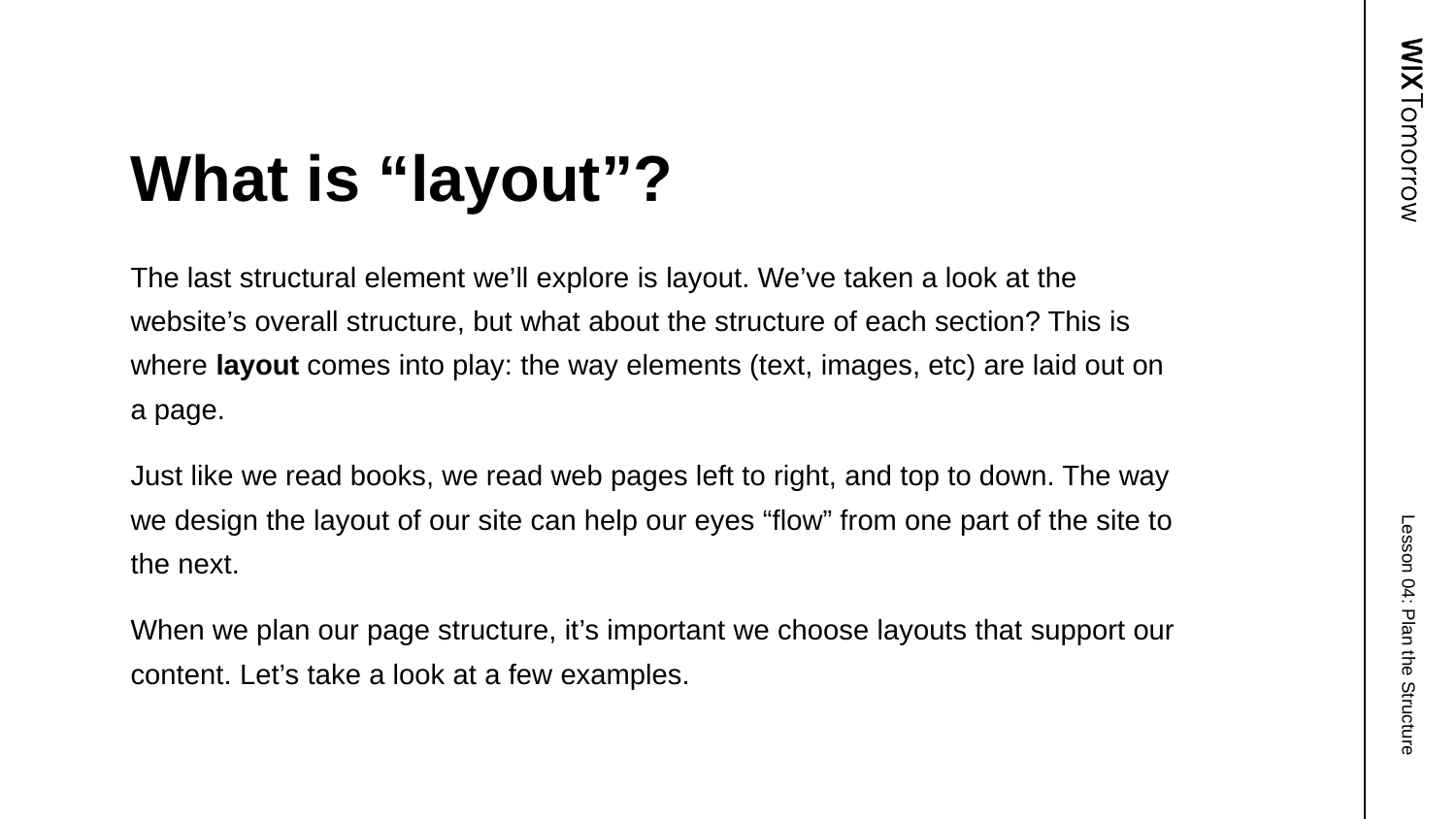

# What is “layout”?
The last structural element we’ll explore is layout. We’ve taken a look at the website’s overall structure, but what about the structure of each section? This is where layout comes into play: the way elements (text, images, etc) are laid out on a page.
Just like we read books, we read web pages left to right, and top to down. The way we design the layout of our site can help our eyes “flow” from one part of the site to the next.
When we plan our page structure, it’s important we choose layouts that support our content. Let’s take a look at a few examples.